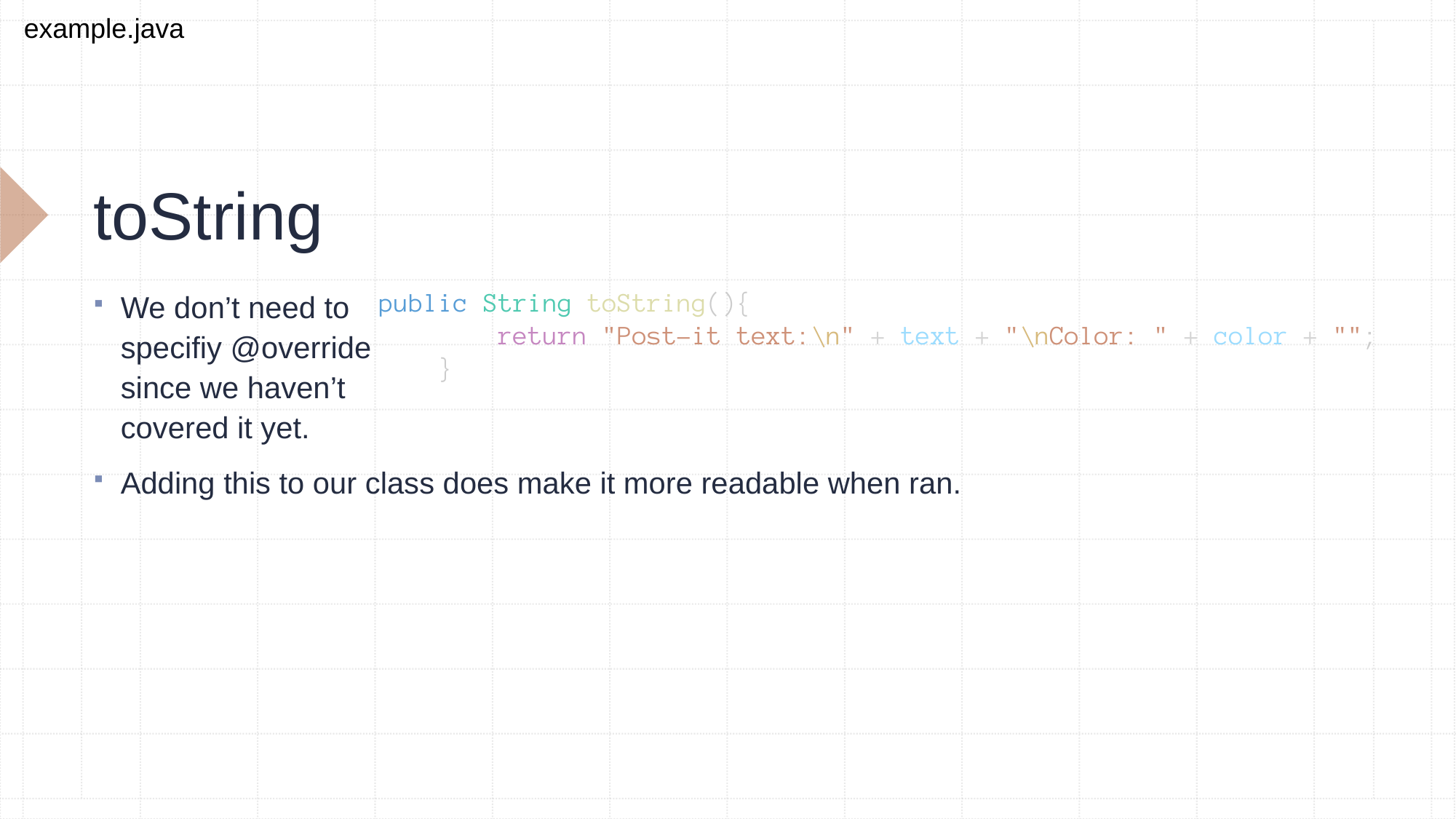

example.java
# toString
We don’t need to
specifiy @override
since we haven’t
covered it yet.
Adding this to our class does make it more readable when ran.
public String toString(){
        return "Post-it text:\n" + text + "\nColor: " + color + "";
    }